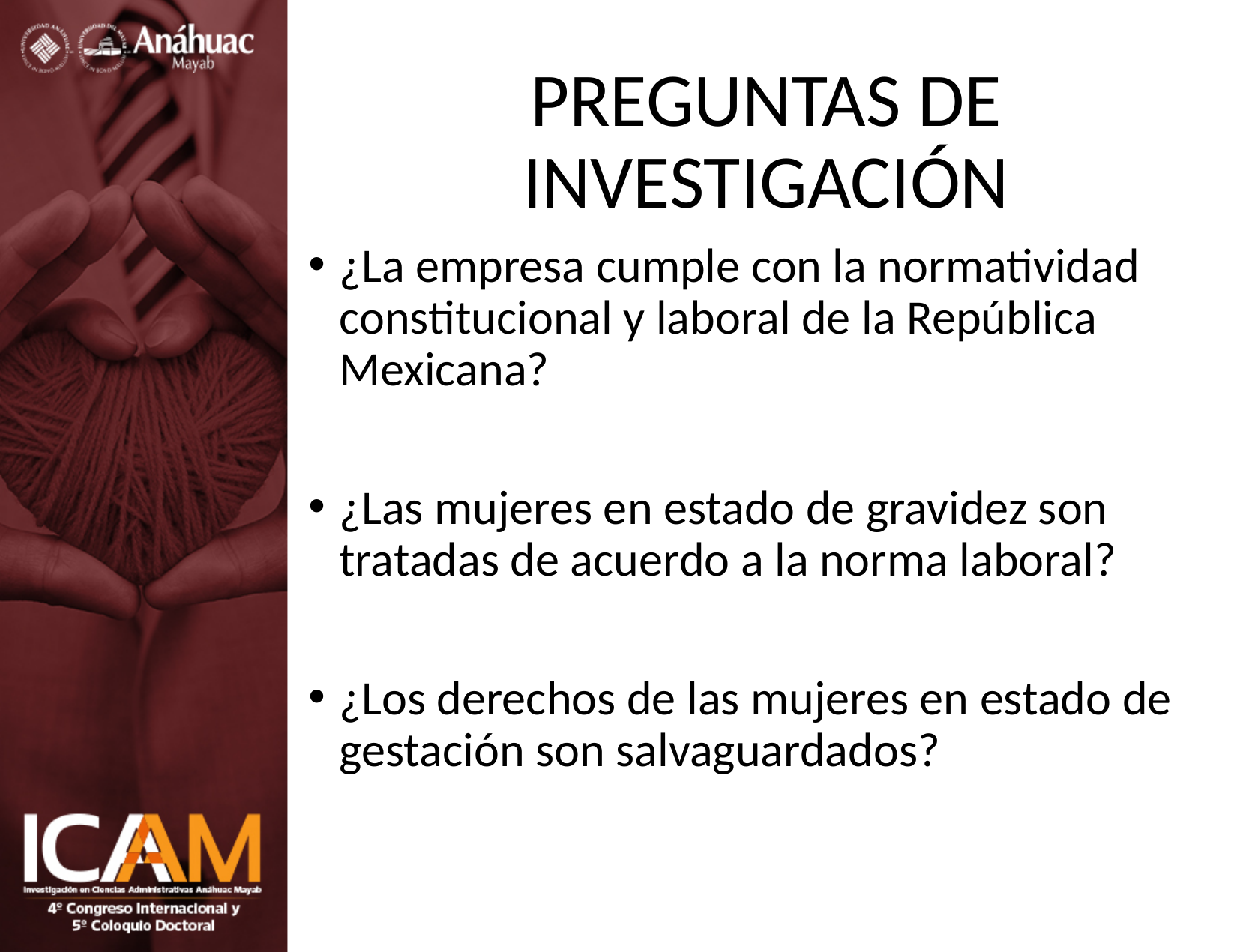

# PREGUNTAS DE INVESTIGACIÓN
¿La empresa cumple con la normatividad constitucional y laboral de la República Mexicana?

¿Las mujeres en estado de gravidez son tratadas de acuerdo a la norma laboral?

¿Los derechos de las mujeres en estado de gestación son salvaguardados?